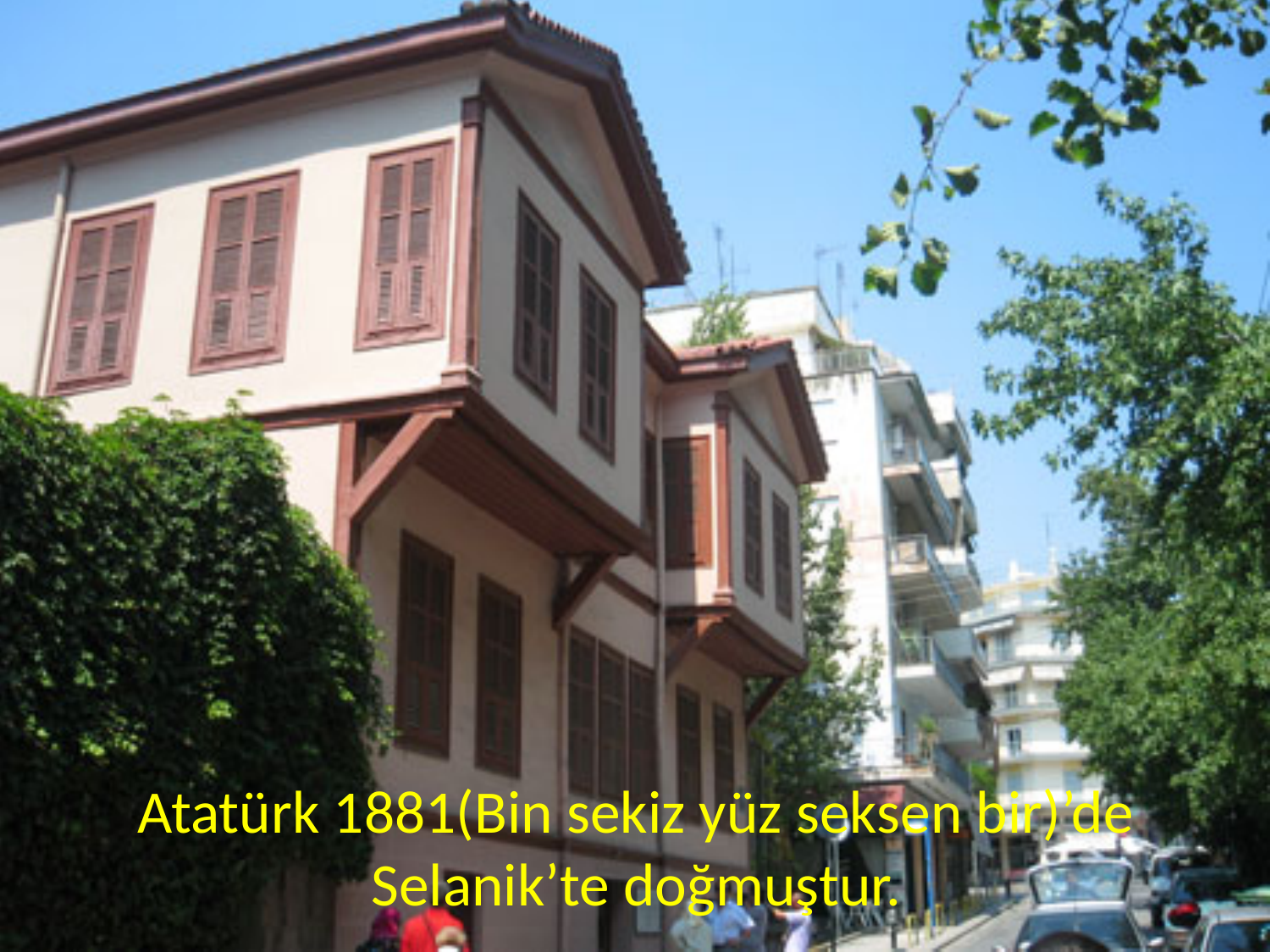

# Atatürk 1881(Bin sekiz yüz seksen bir)’de Selanik’te doğmuştur.